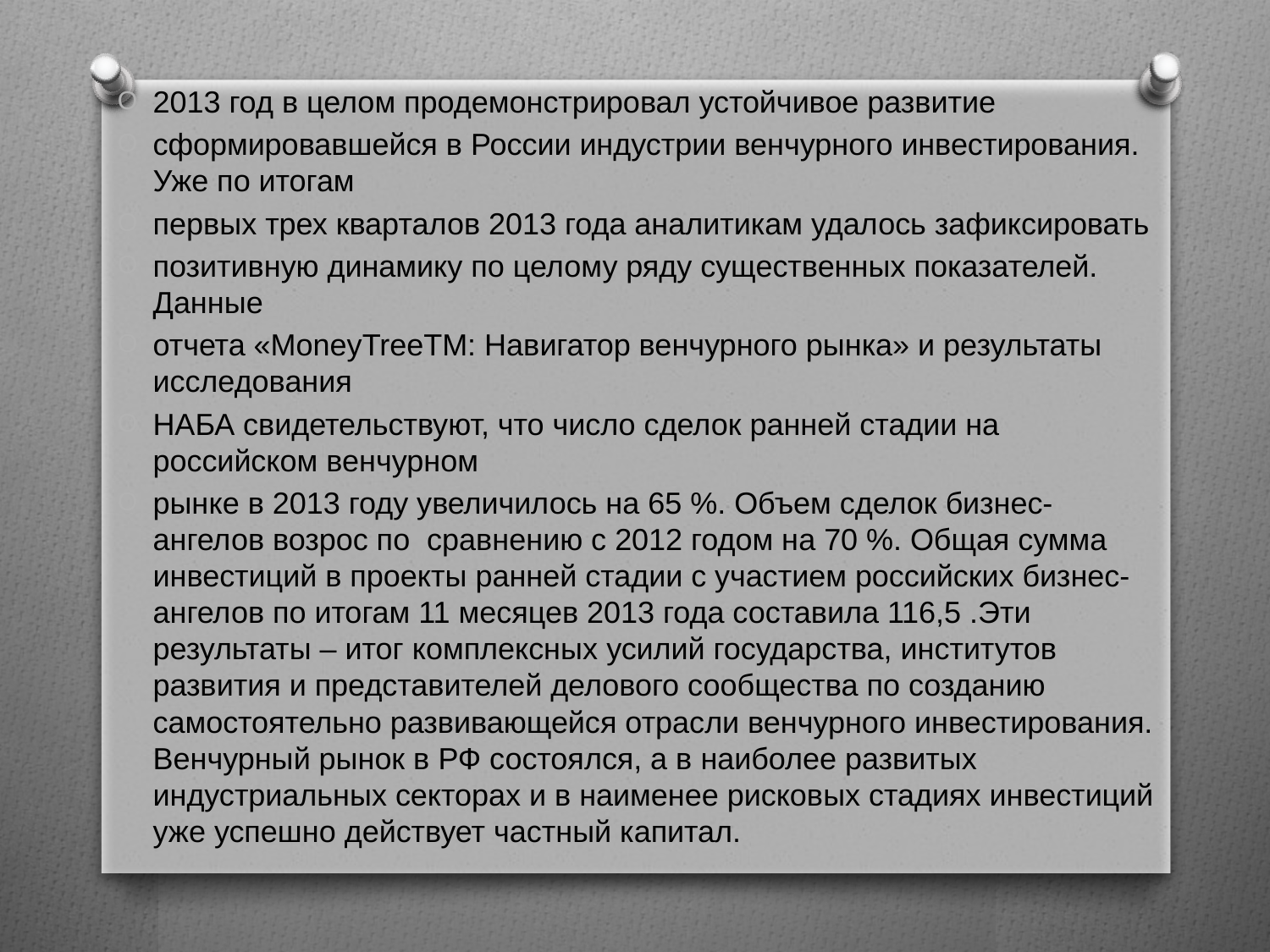

#
2013 год в целом продемонстрировал устойчивое развитие
сформировавшейся в России индустрии венчурного инвестирования. Уже по итогам
первых трех кварталов 2013 года аналитикам удалось зафиксировать
позитивную динамику по целому ряду существенных показателей. Данные
отчета «MoneyTreeTM: Навигатор венчурного рынка» и результаты исследования
НАБА свидетельствуют, что число сделок ранней стадии на российском венчурном
рынке в 2013 году увеличилось на 65 %. Объем сделок бизнес-ангелов возрос по  сравнению с 2012 годом на 70 %. Общая сумма инвестиций в проекты ранней стадии с участием российских бизнес-ангелов по итогам 11 месяцев 2013 года составила 116,5 .Эти результаты – итог комплексных усилий государства, институтов развития и представителей делового сообщества по созданию самостоятельно развивающейся отрасли венчурного инвестирования. Венчурный рынок в РФ состоялся, а в наиболее развитых индустриальных секторах и в наименее рисковых стадиях инвестиций уже успешно действует частный капитал.